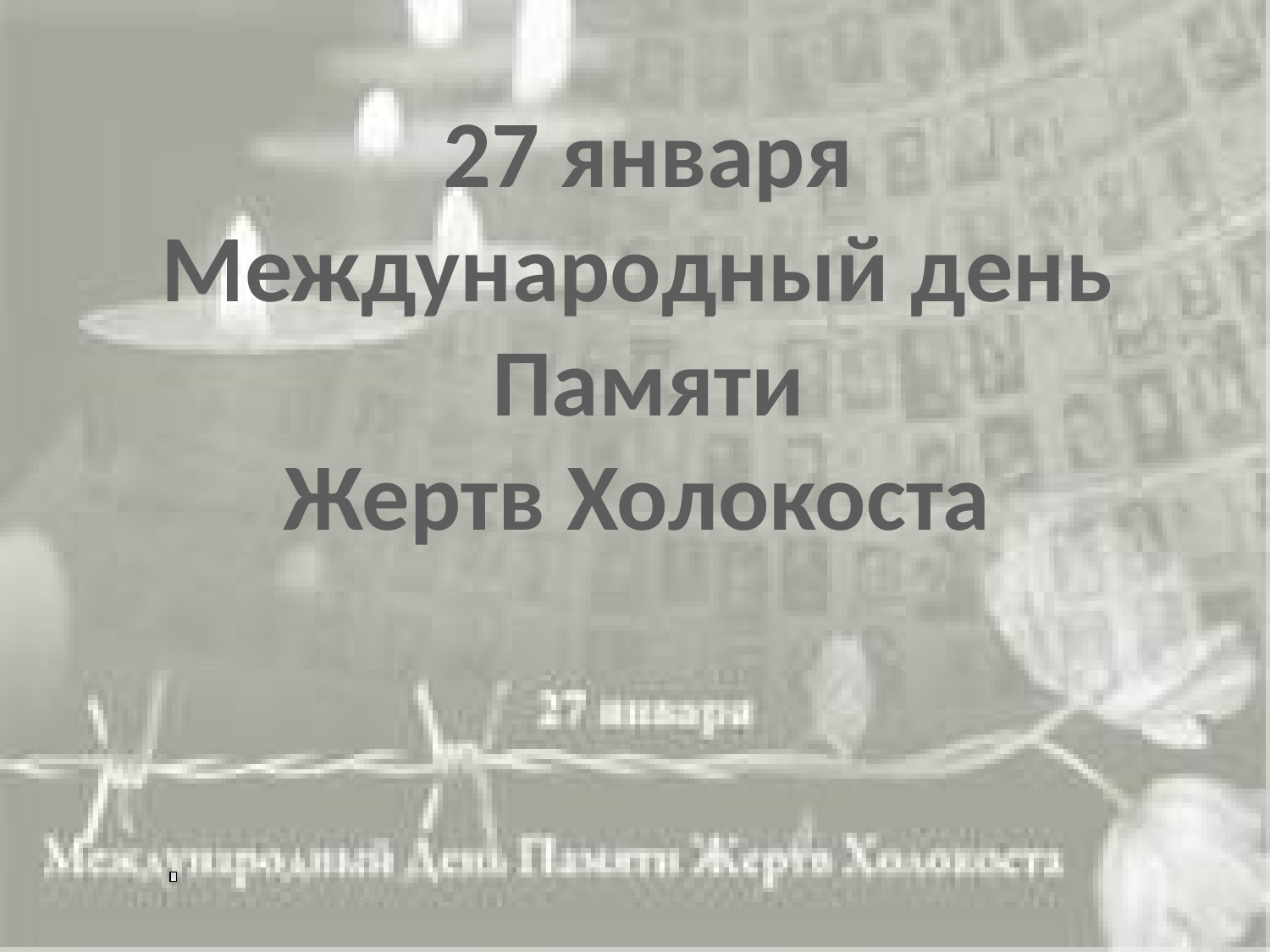

27 января
Международный день
Памяти
Жертв Холокоста
#